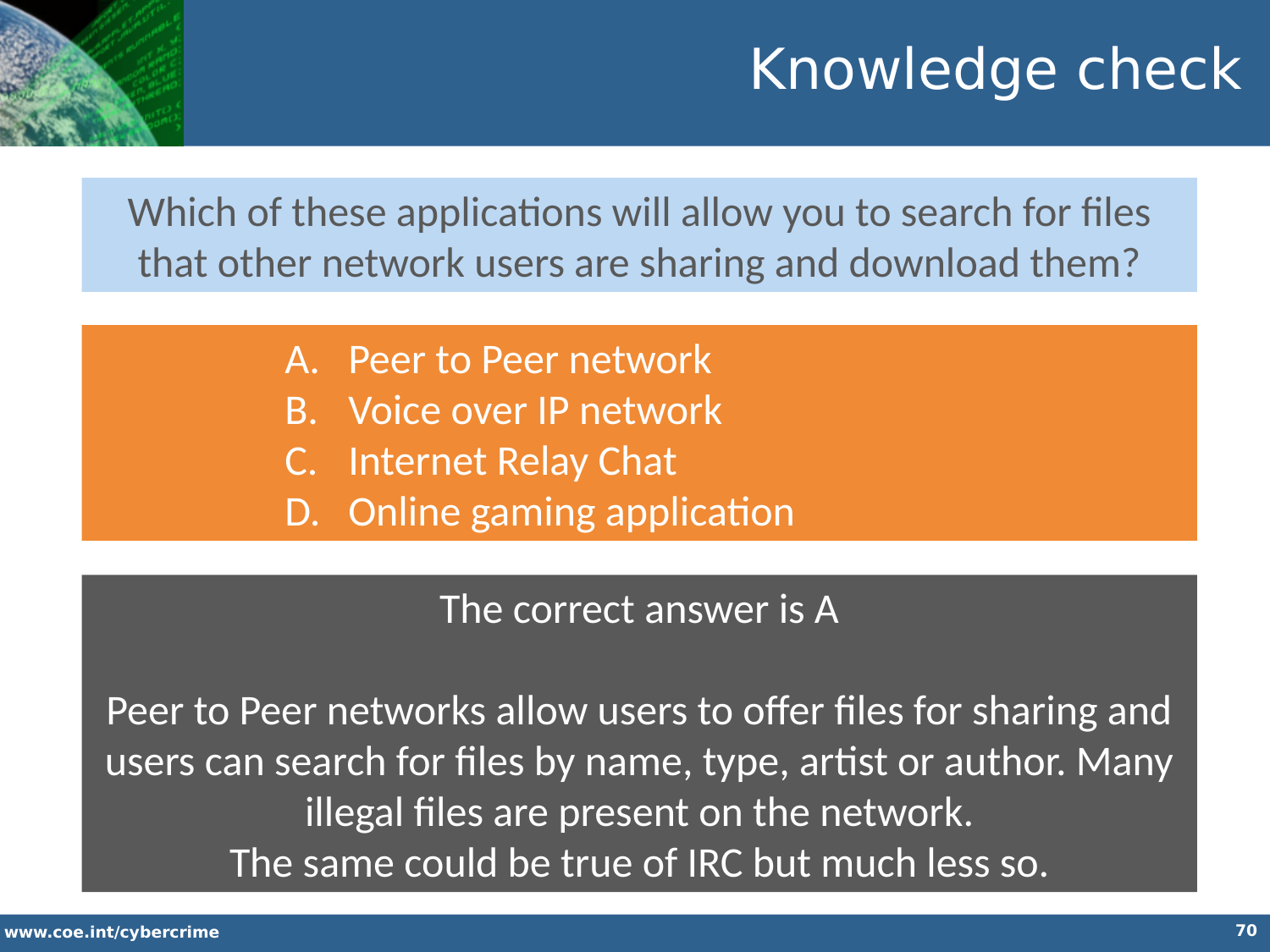

Knowledge check
Which of these applications will allow you to search for files that other network users are sharing and download them?
Peer to Peer network
Voice over IP network
Internet Relay Chat
Online gaming application
The correct answer is A

Peer to Peer networks allow users to offer files for sharing and users can search for files by name, type, artist or author. Many illegal files are present on the network.
The same could be true of IRC but much less so.